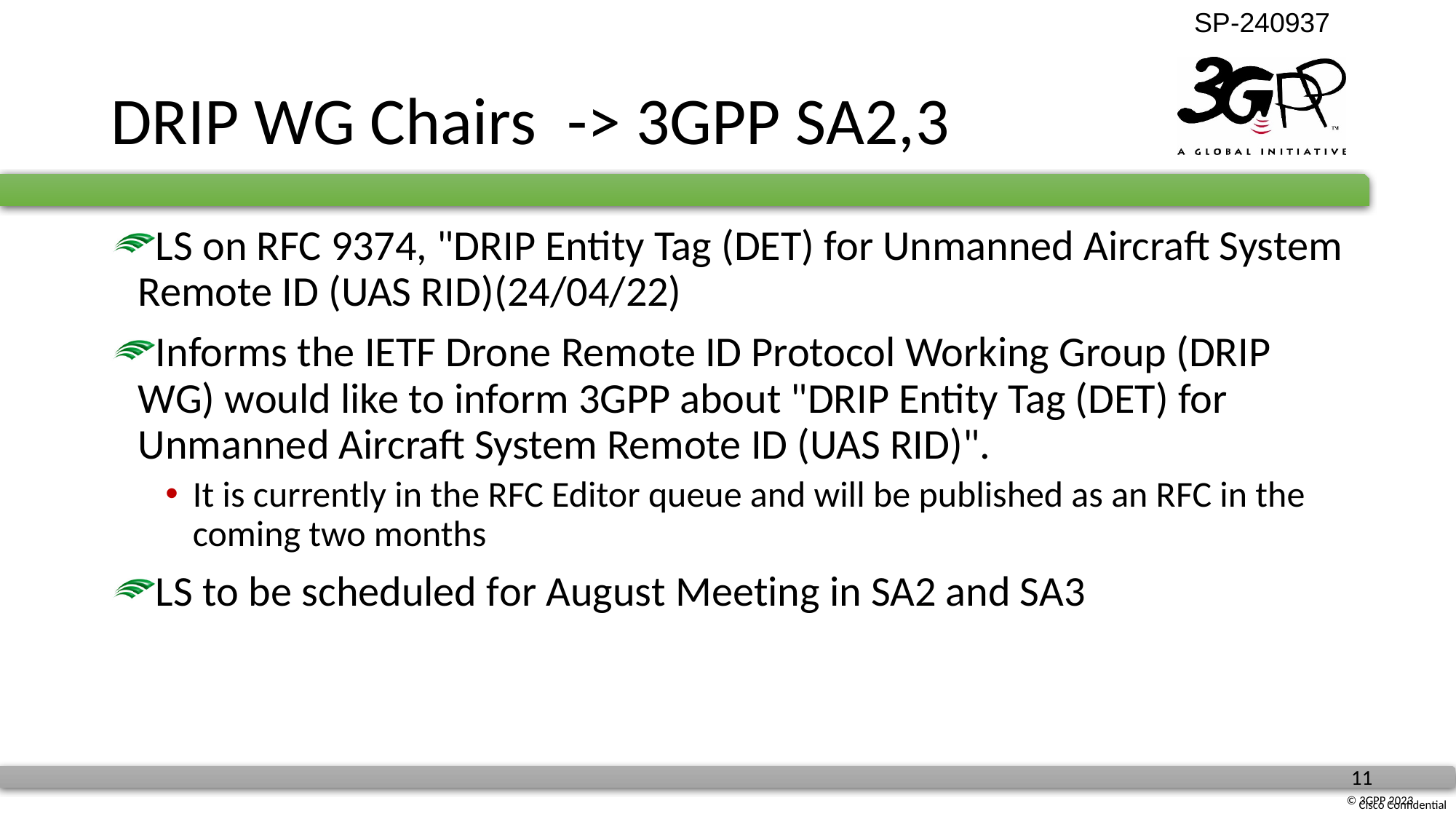

# DRIP WG Chairs  -> 3GPP SA2,3
LS on RFC 9374, "DRIP Entity Tag (DET) for Unmanned Aircraft System Remote ID (UAS RID)(24/04/22)
Informs the IETF Drone Remote ID Protocol Working Group (DRIP WG) would like to inform 3GPP about "DRIP Entity Tag (DET) for Unmanned Aircraft System Remote ID (UAS RID)".
It is currently in the RFC Editor queue and will be published as an RFC in the coming two months
LS to be scheduled for August Meeting in SA2 and SA3